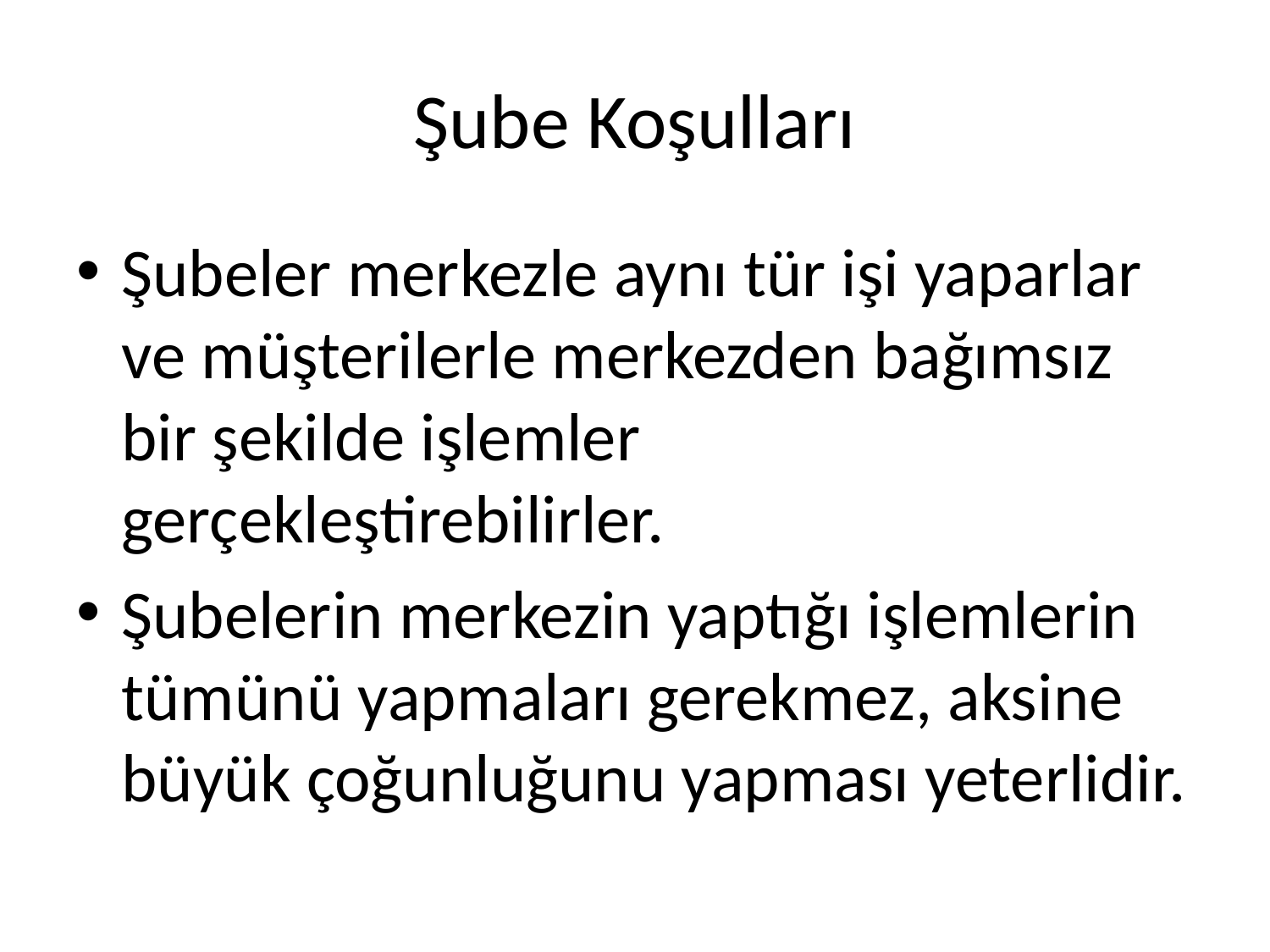

# Şube Koşulları
Şubeler merkezle aynı tür işi yaparlar ve müşterilerle merkezden bağımsız bir şekilde işlemler gerçekleştirebilirler.
Şubelerin merkezin yaptığı işlemlerin tümünü yapmaları gerekmez, aksine büyük çoğunluğunu yapması yeterlidir.